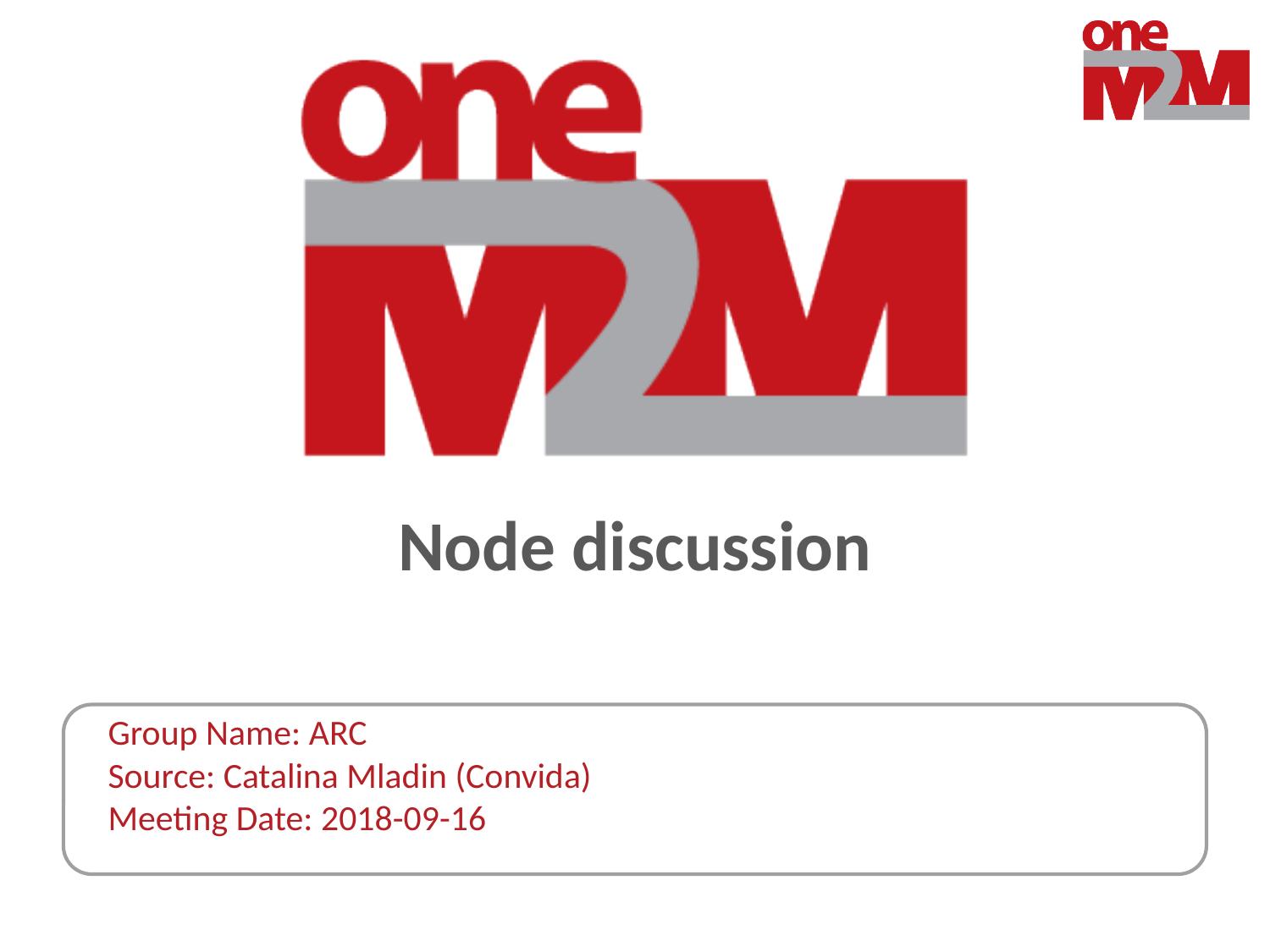

# Node discussion
Group Name: ARC
Source: Catalina Mladin (Convida)
Meeting Date: 2018-09-16